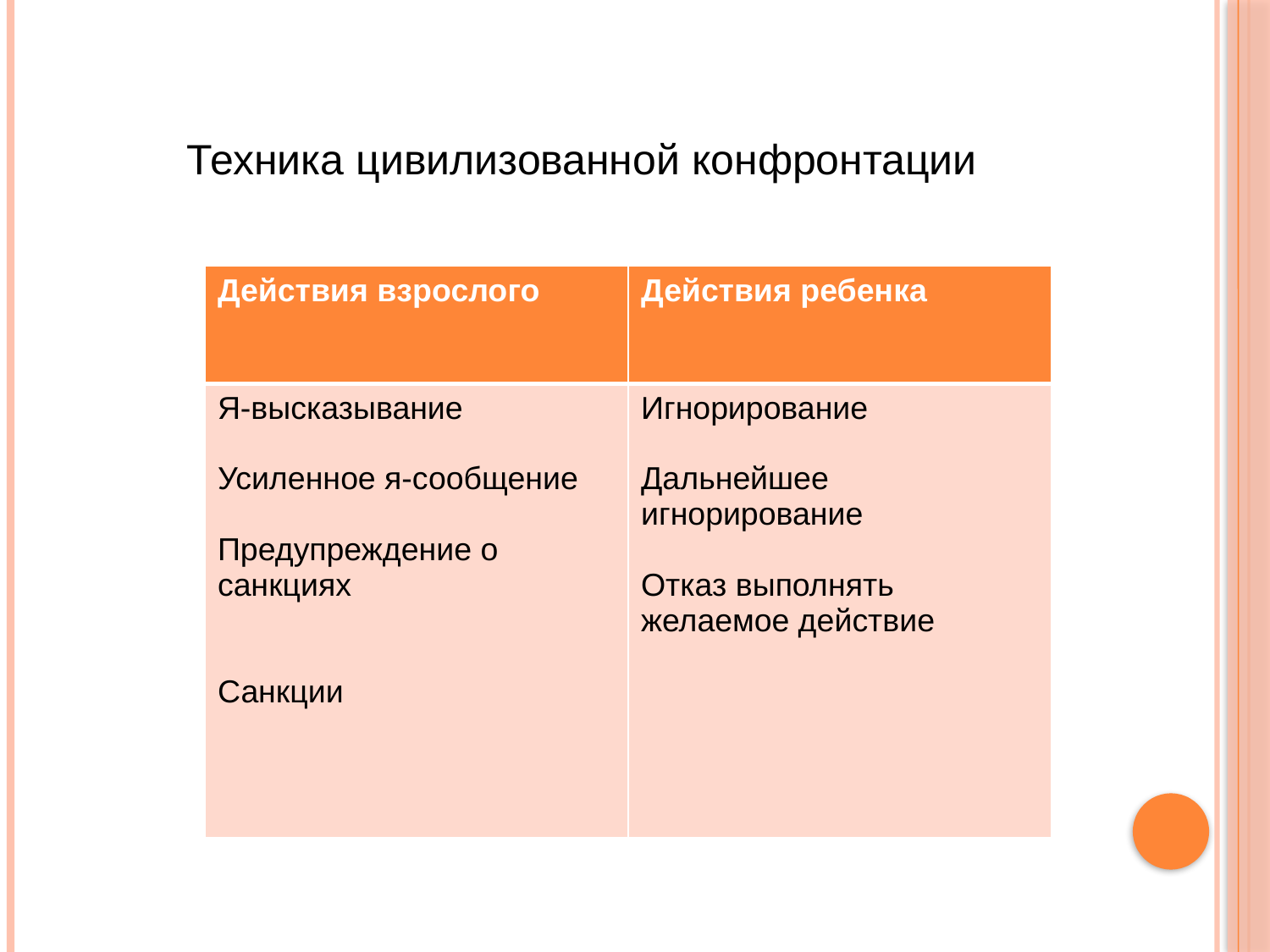

Техника цивилизованной конфронтации

| Действия взрослого | Действия ребенка |
| --- | --- |
| Я-высказывание Усиленное я-сообщение Предупреждение о санкциях Санкции | Игнорирование Дальнейшее игнорирование Отказ выполнять желаемое действие |